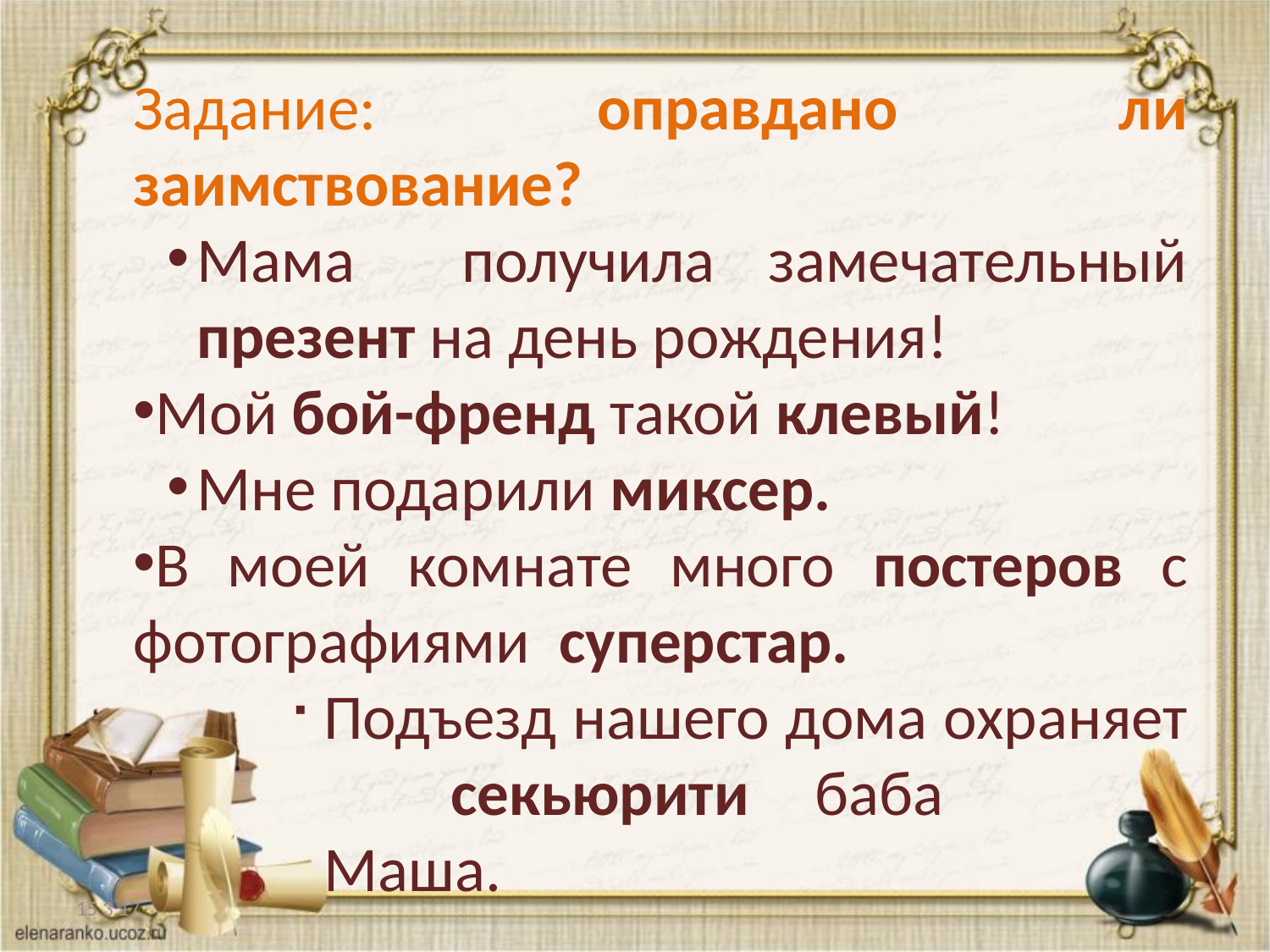

Задание: оправдано ли заимствование?
Мама  получила замечательный презент на день рождения!
Мой бой-френд такой клевый!
Мне подарили миксер.
В моей комнате много постеров с фотографиями  суперстар.
Подъезд нашего дома охраняет 	секьюрити баба 		Маша.

15.3.17